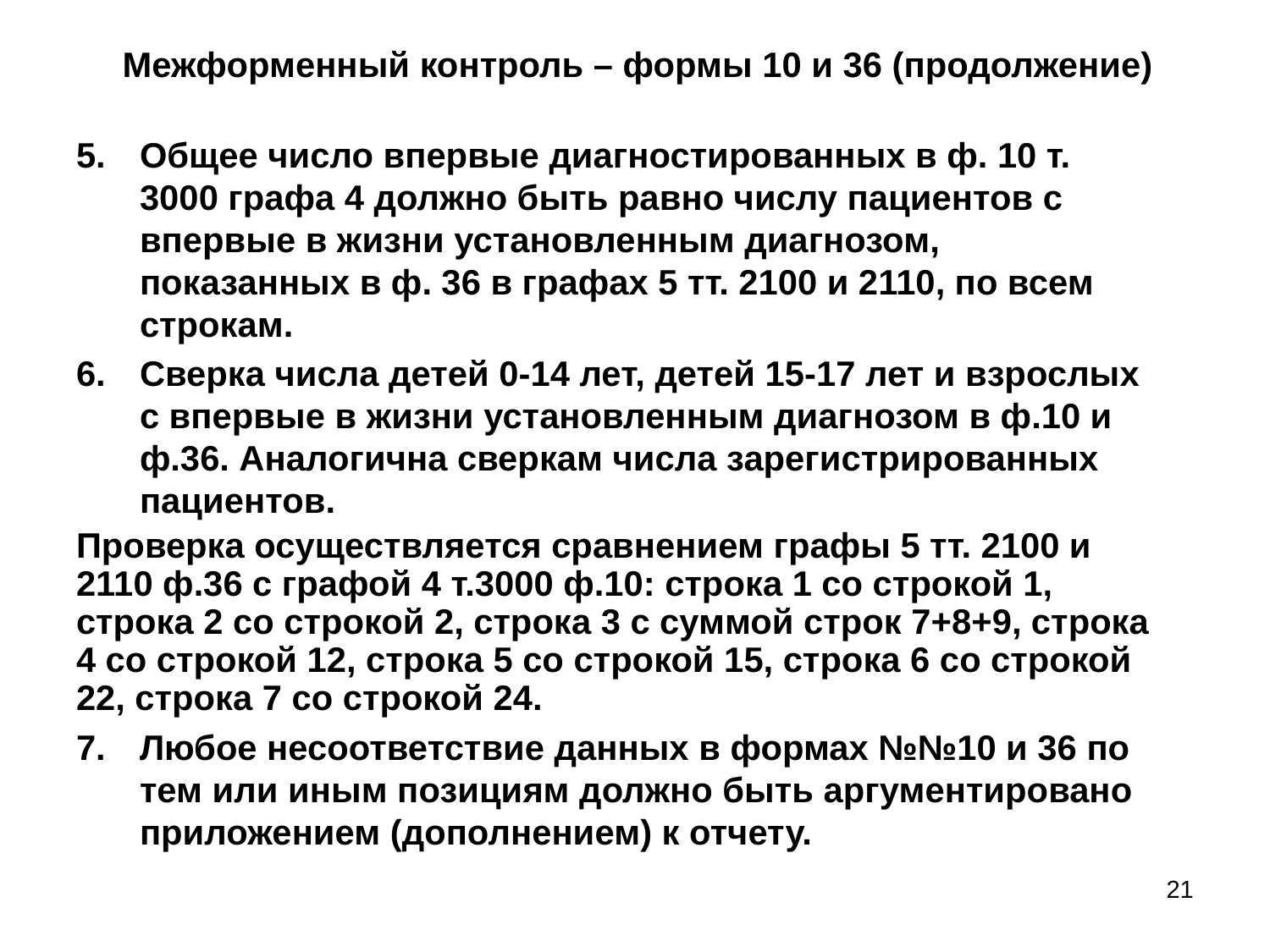

# Межформенный контроль – формы 10 и 36 (продолжение)
Общее число впервые диагностированных в ф. 10 т. 3000 графа 4 должно быть равно числу пациентов с впервые в жизни установленным диагнозом, показанных в ф. 36 в графах 5 тт. 2100 и 2110, по всем строкам.
Сверка числа детей 0-14 лет, детей 15-17 лет и взрослых с впервые в жизни установленным диагнозом в ф.10 и ф.36. Аналогична сверкам числа зарегистрированных пациентов.
Проверка осуществляется сравнением графы 5 тт. 2100 и 2110 ф.36 с графой 4 т.3000 ф.10: строка 1 со строкой 1, строка 2 со строкой 2, строка 3 с суммой строк 7+8+9, строка 4 со строкой 12, строка 5 со строкой 15, строка 6 со строкой 22, строка 7 со строкой 24.
Любое несоответствие данных в формах №№10 и 36 по тем или иным позициям должно быть аргументировано приложением (дополнением) к отчету.

21